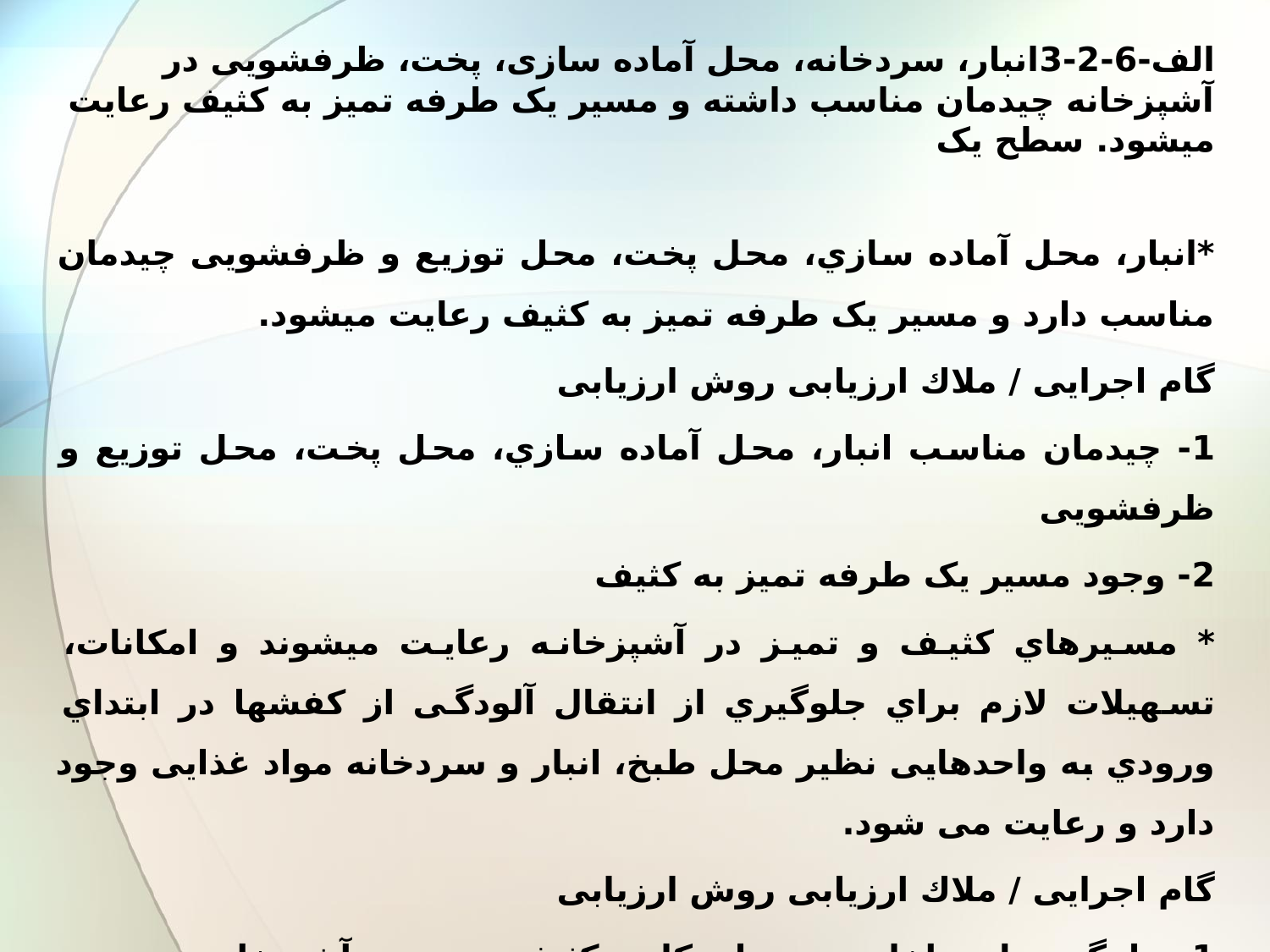

الف-6-2-3	انبار، سردخانه، محل آماده سازی، پخت، ظرفشویی در آشپزخانه چیدمان مناسب داشته و مسیر یک طرفه تمیز به کثیف رعایت میشود. 	سطح یک

*انبار، محل آماده سازي، محل پخت، محل توزیع و ظرفشویی چیدمان مناسب دارد و مسیر یک طرفه تمیز به کثیف رعایت میشود.
گام اجرایی / ملاك ارزیابی روش ارزیابی
1- چیدمان مناسب انبار، محل آماده سازي، محل پخت، محل توزیع و ظرفشویی
2- وجود مسیر یک طرفه تمیز به کثیف
* مسیرهاي کثیف و تمیز در آشپزخانه رعایت میشوند و امکانات، تسهیلات لازم براي جلوگیري از انتقال آلودگی از کفشها در ابتداي ورودي به واحدهایی نظیر محل طبخ، انبار و سردخانه مواد غذایی وجود دارد و رعایت می شود.
گام اجرایی / ملاك ارزیابی روش ارزیابی
1- جلوگیري از تداخل مسیرهاي کاري کثیف و تمیز درآشپزخانه
2- وجود امکانات، تسهیلات لازم  براي جلوگیري از انتقال آلودگی از کفشها